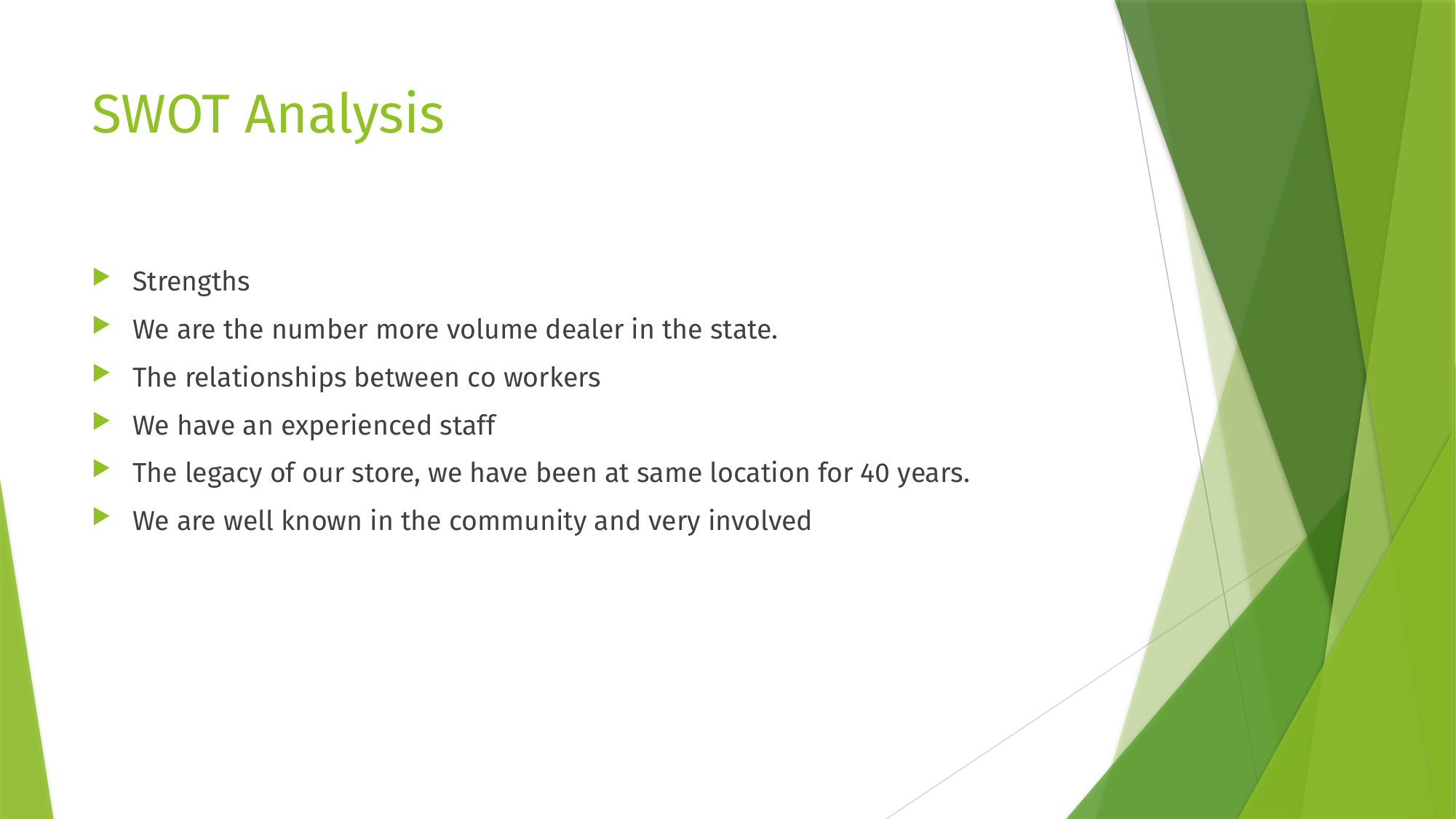

# SWOT Analysis
Strengths
We are the number more volume dealer in the state.
The relationships between co workers
We have an experienced staff
The legacy of our store, we have been at same location for 40 years.
We are well known in the community and very involved